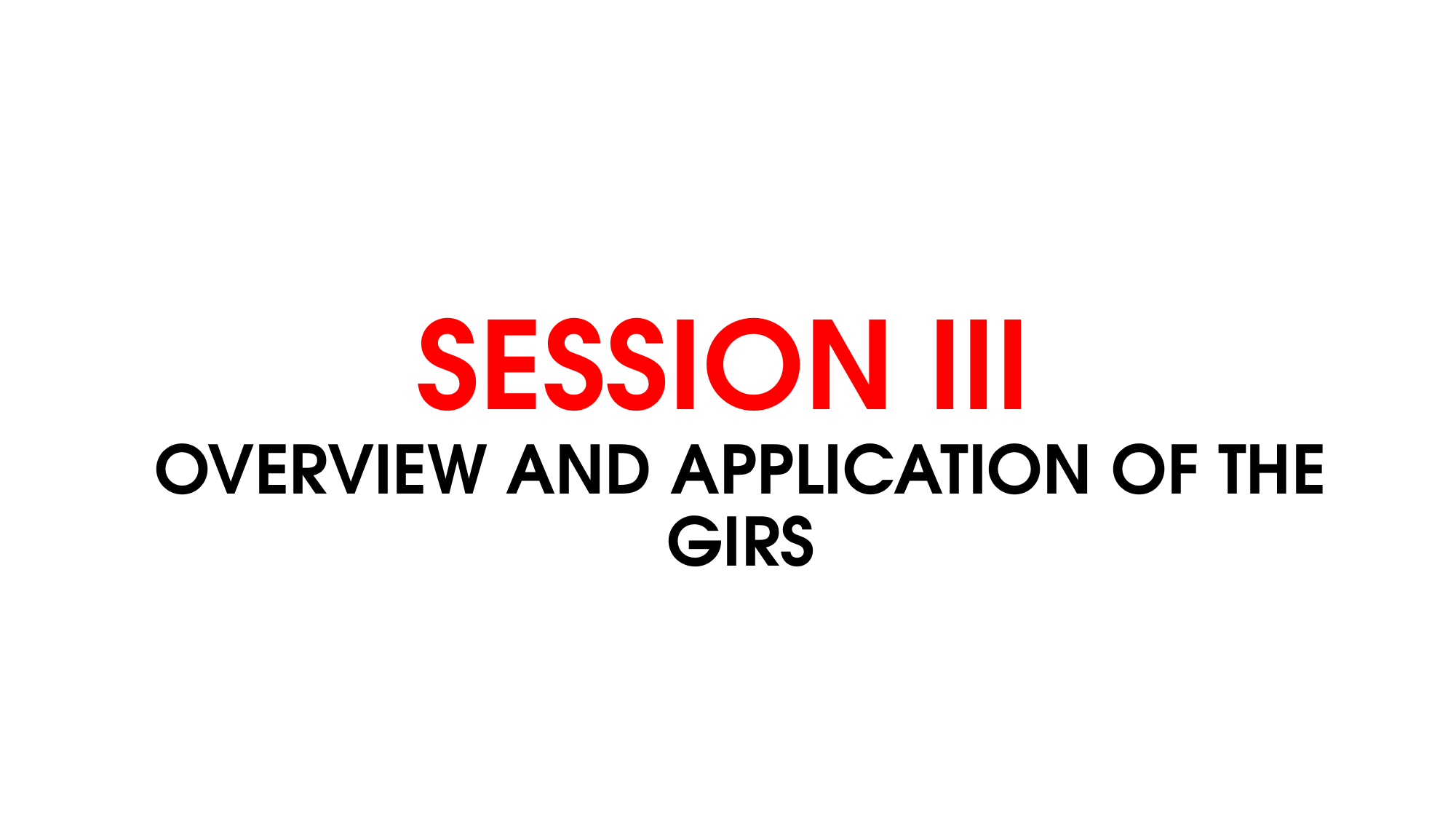

# SESSION III OVERVIEW AND APPLICATION OF THE GIRS